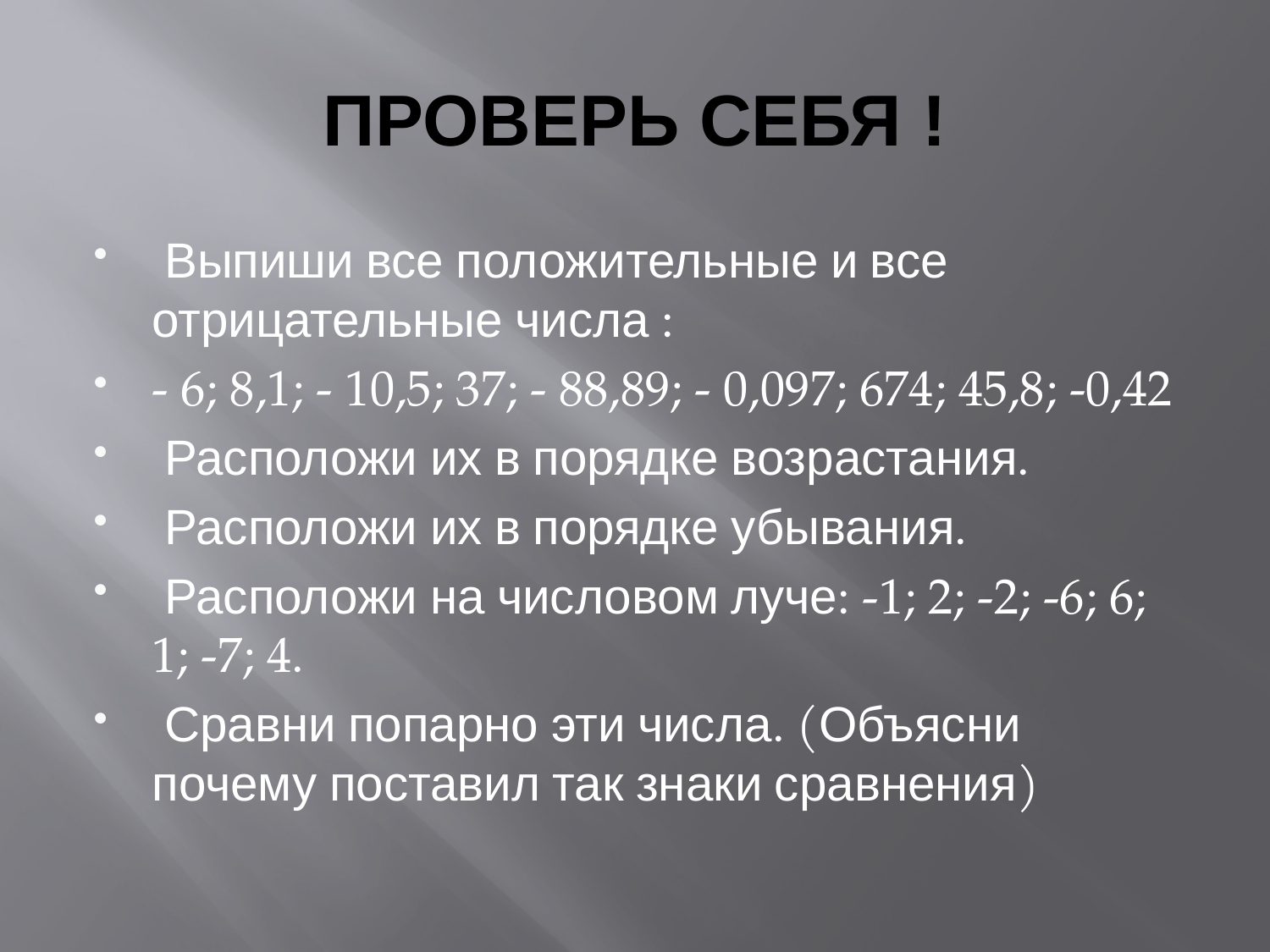

# ПРОВЕРЬ СЕБЯ !
 Выпиши все положительные и все отрицательные числа :
- 6; 8,1; - 10,5; 37; - 88,89; - 0,097; 674; 45,8; -0,42
 Расположи их в порядке возрастания.
 Расположи их в порядке убывания.
 Расположи на числовом луче: -1; 2; -2; -6; 6; 1; -7; 4.
 Сравни попарно эти числа. (Объясни почему поставил так знаки сравнения)